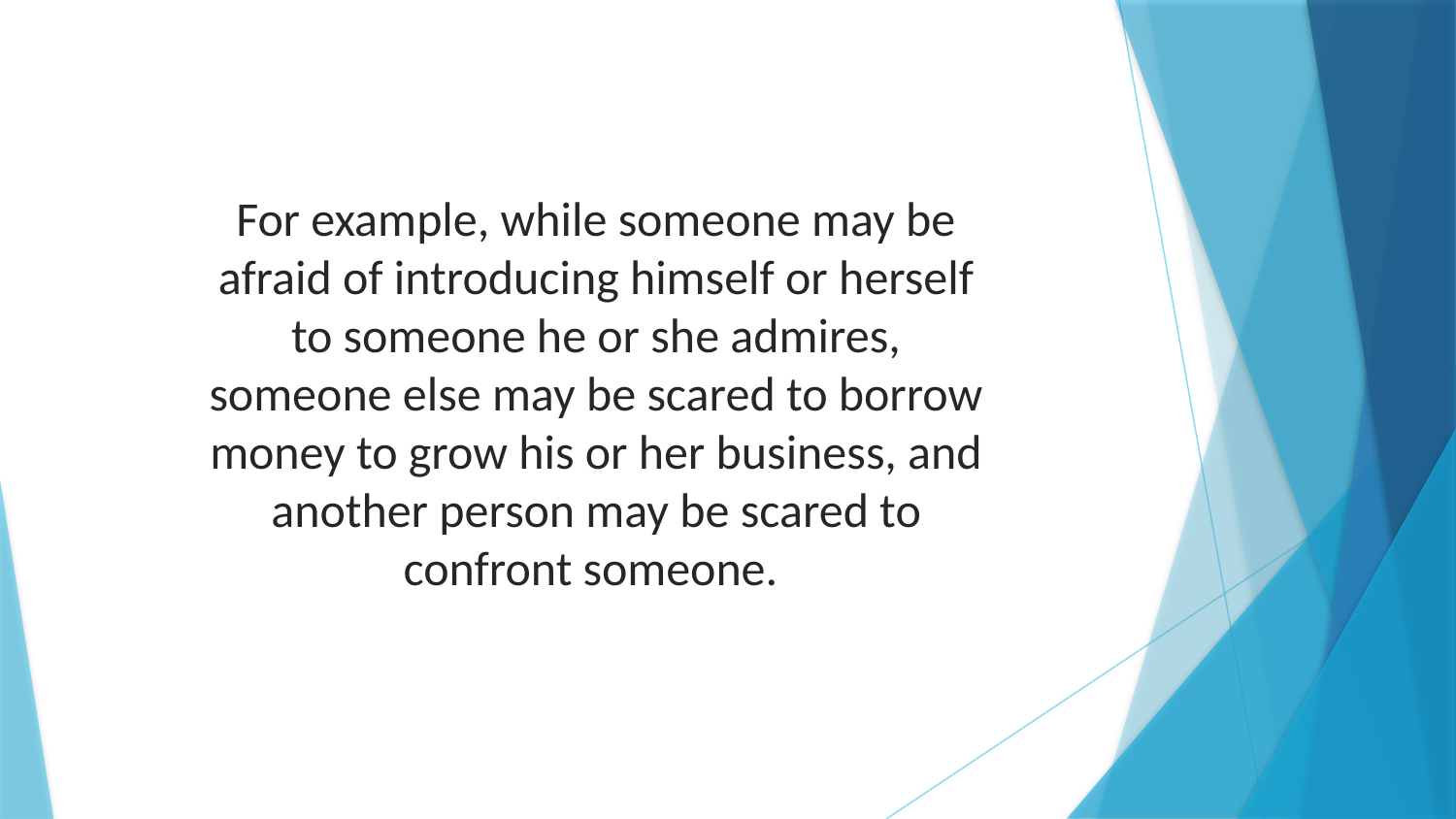

For example, while someone may be afraid of introducing himself or herself to someone he or she admires, someone else may be scared to borrow money to grow his or her business, and another person may be scared to confront someone.